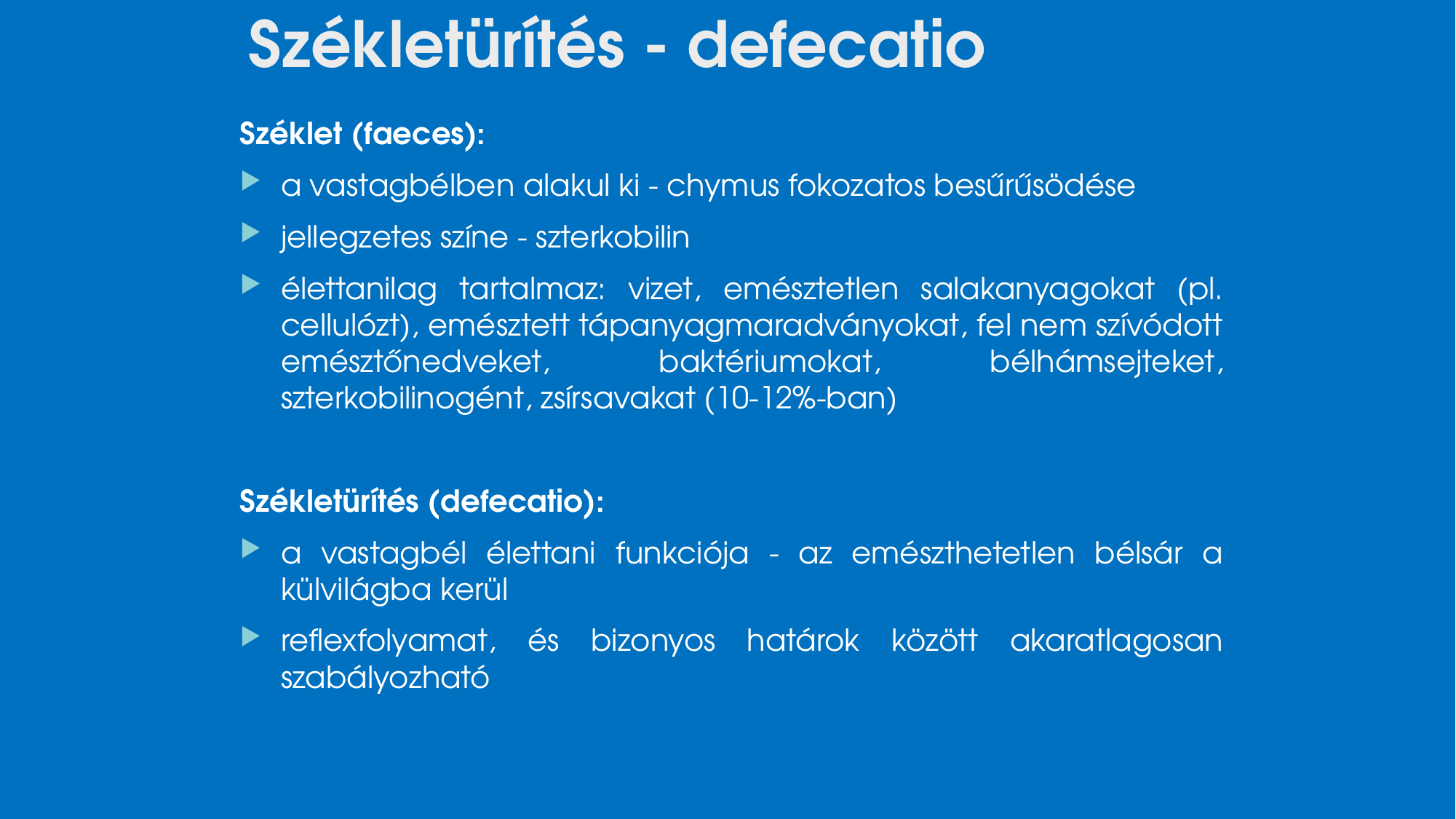

# Székletürítés - defecatio
Széklet (faeces):
a vastagbélben alakul ki - chymus fokozatos besűrűsödése
jellegzetes színe - szterkobilin
élettanilag tartalmaz: vizet, emésztetlen salakanyagokat (pl. cellulózt), emésztett tápanyagmaradványokat, fel nem szívódott emésztőnedveket, baktériumokat, bélhámsejteket, szterkobilinogént, zsírsavakat (10-12%-ban)

Székletürítés (defecatio):
a vastagbél élettani funkciója - az emészthetetlen bélsár a külvilágba kerül
reflexfolyamat, és bizonyos határok között akaratlagosan szabályozható